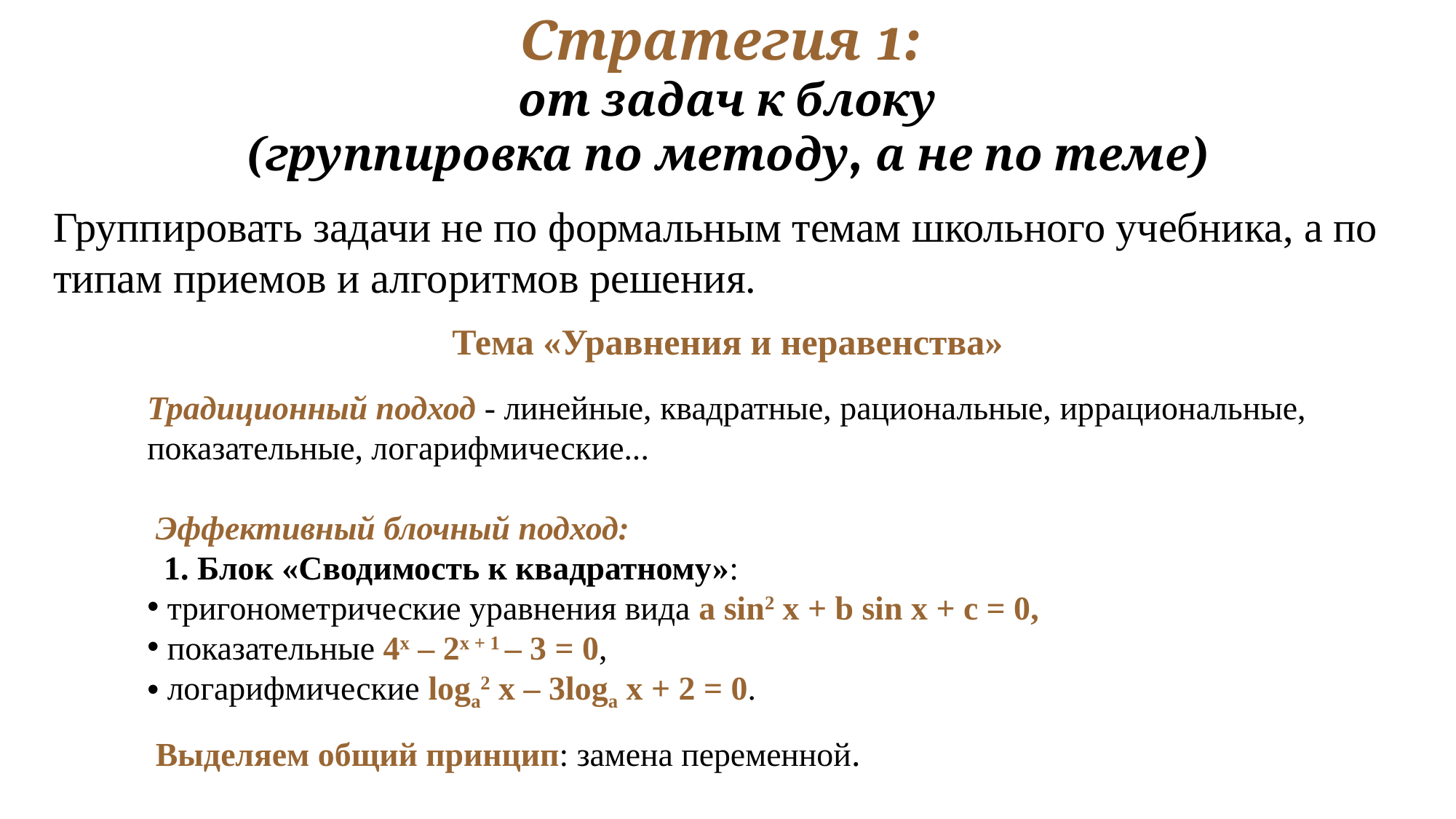

Стратегия 1:
от задач к блоку
(группировка по методу, а не по теме)
Группировать задачи не по формальным темам школьного учебника, а по типам приемов и алгоритмов решения.
Тема «Уравнения и неравенства»
Традиционный подход - линейные, квадратные, рациональные, иррациональные, показательные, логарифмические...

 Эффективный блочный подход:
  1. Блок «Сводимость к квадратному»:
 тригонометрические уравнения вида a sin2 x + b sin x + c = 0,
 показательные 4x – 2x + 1 – 3 = 0,
 логарифмические loga2 x – 3loga x + 2 = 0.
 Выделяем общий принцип: замена переменной.